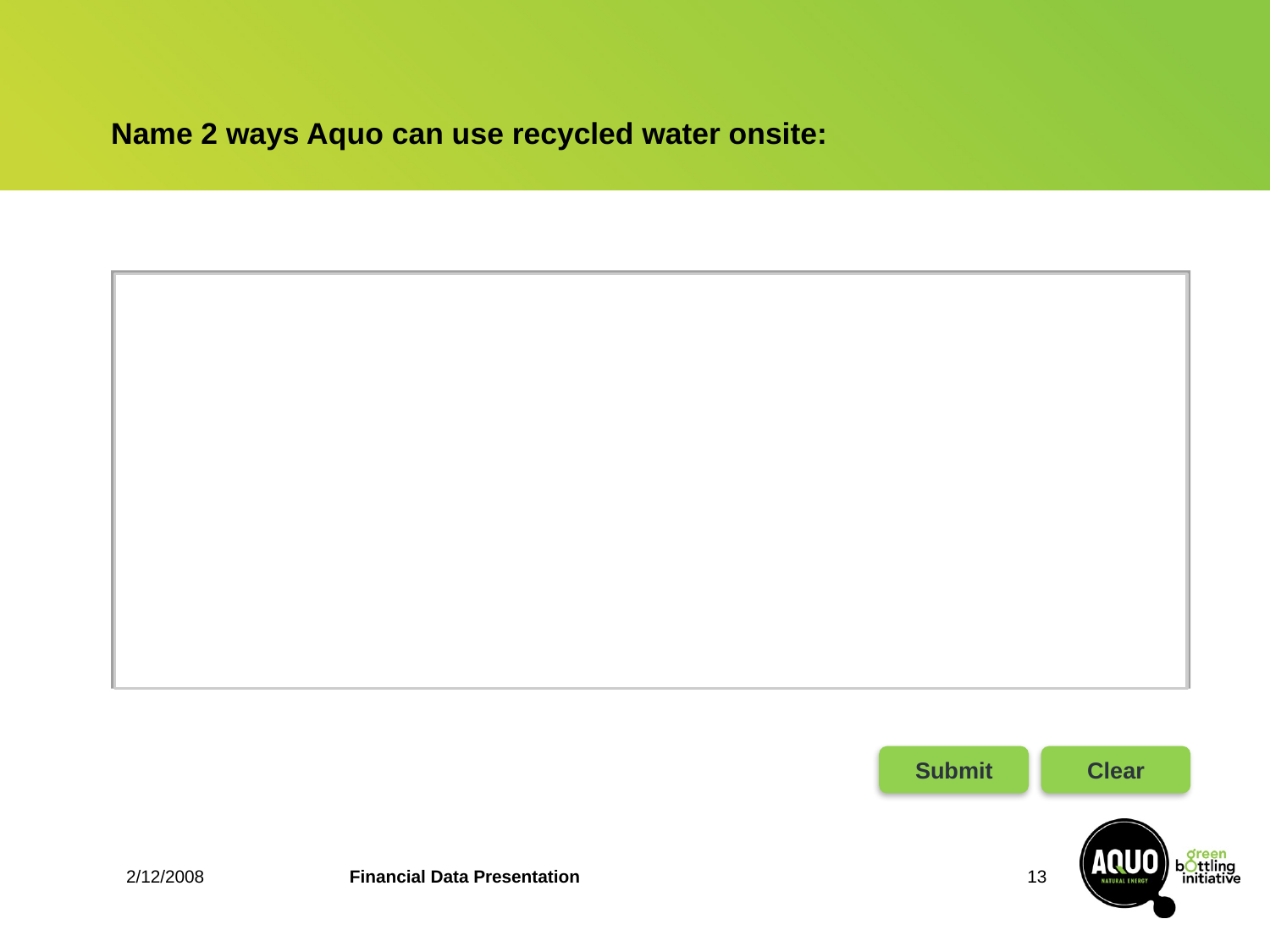

# Name 2 ways Aquo can use recycled water onsite:

Clear

Submit
2/12/2008
Financial Data Presentation
13